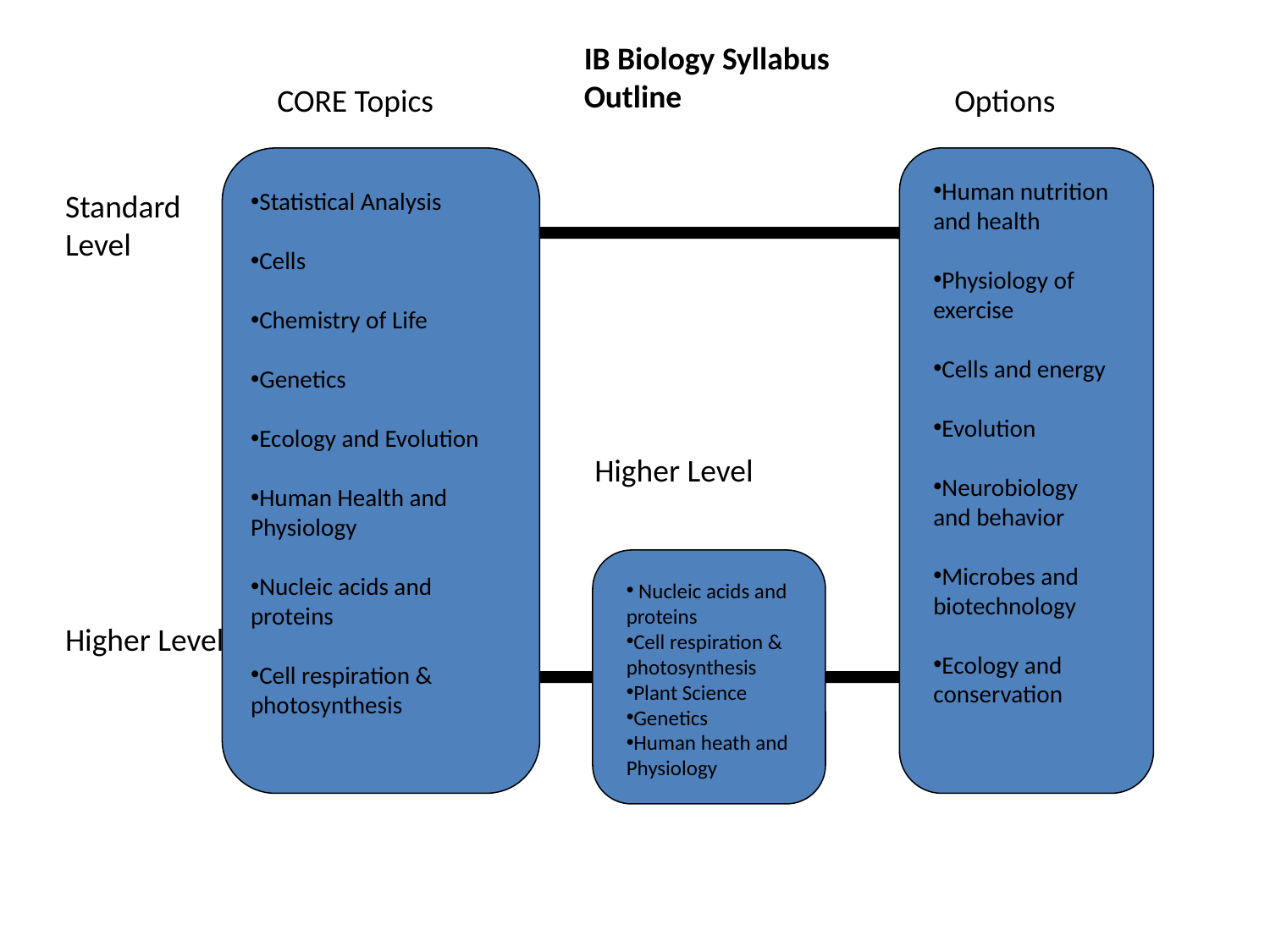

IB Biology Syllabus Outline
CORE Topics
Options

Human nutrition and health

Physiology of exercise

Cells and energy

Evolution

Neurobiology and behavior

Microbes and biotechnology

Ecology and conservation

Standard Level
Statistical Analysis

Cells

Chemistry of Life

Genetics

Ecology and Evolution

Human Health and Physiology

Nucleic acids and proteins

Cell respiration & photosynthesis

Higher Level

 Nucleic acids and proteins
Cell respiration & photosynthesis
Plant Science
Genetics
Human heath and Physiology

Higher Level